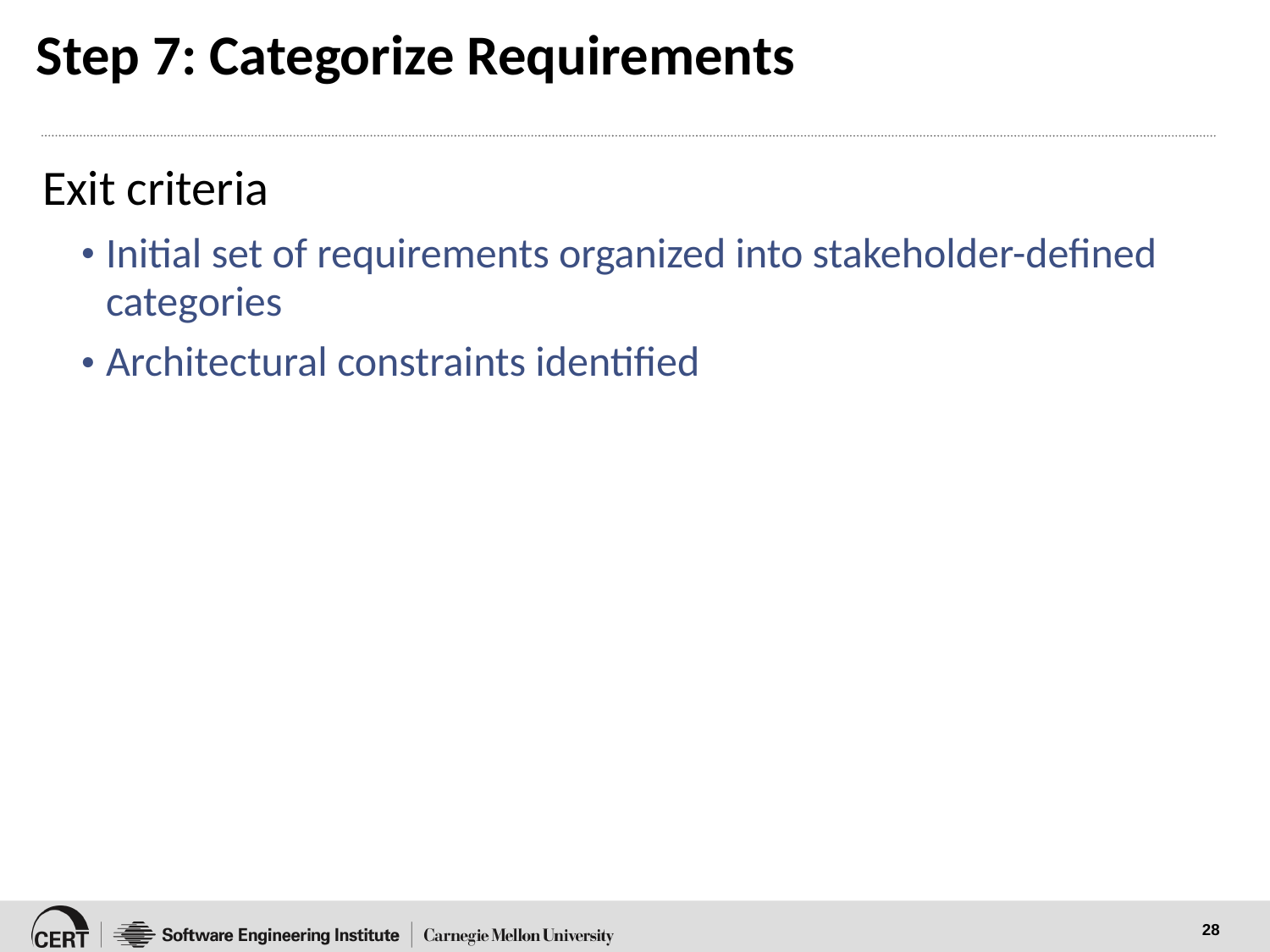

# Step 7: Categorize Requirements
Exit criteria
Initial set of requirements organized into stakeholder-defined categories
Architectural constraints identified